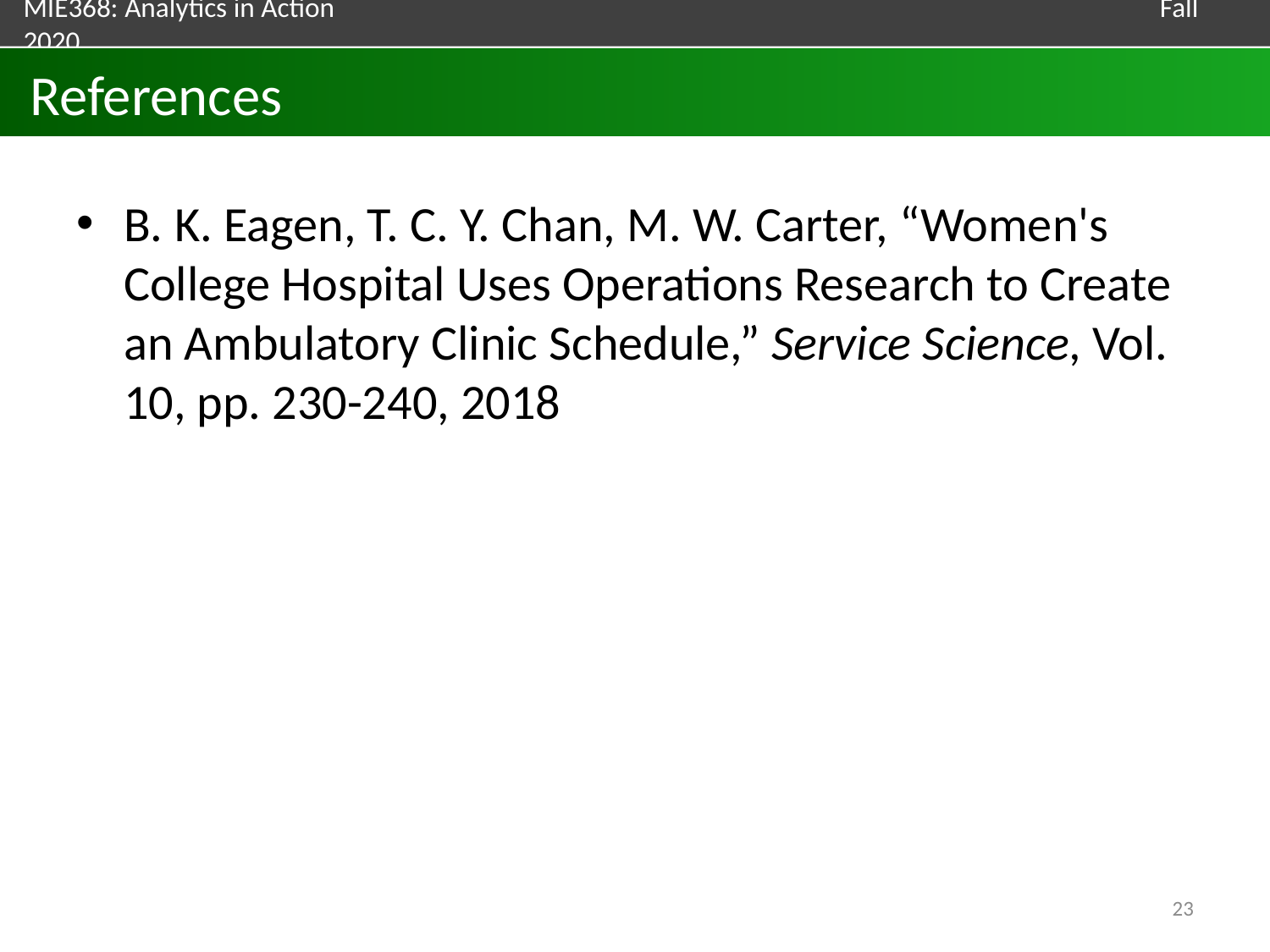

# References
B. K. Eagen, T. C. Y. Chan, M. W. Carter, “Women's College Hospital Uses Operations Research to Create an Ambulatory Clinic Schedule,” Service Science, Vol. 10, pp. 230-240, 2018
23